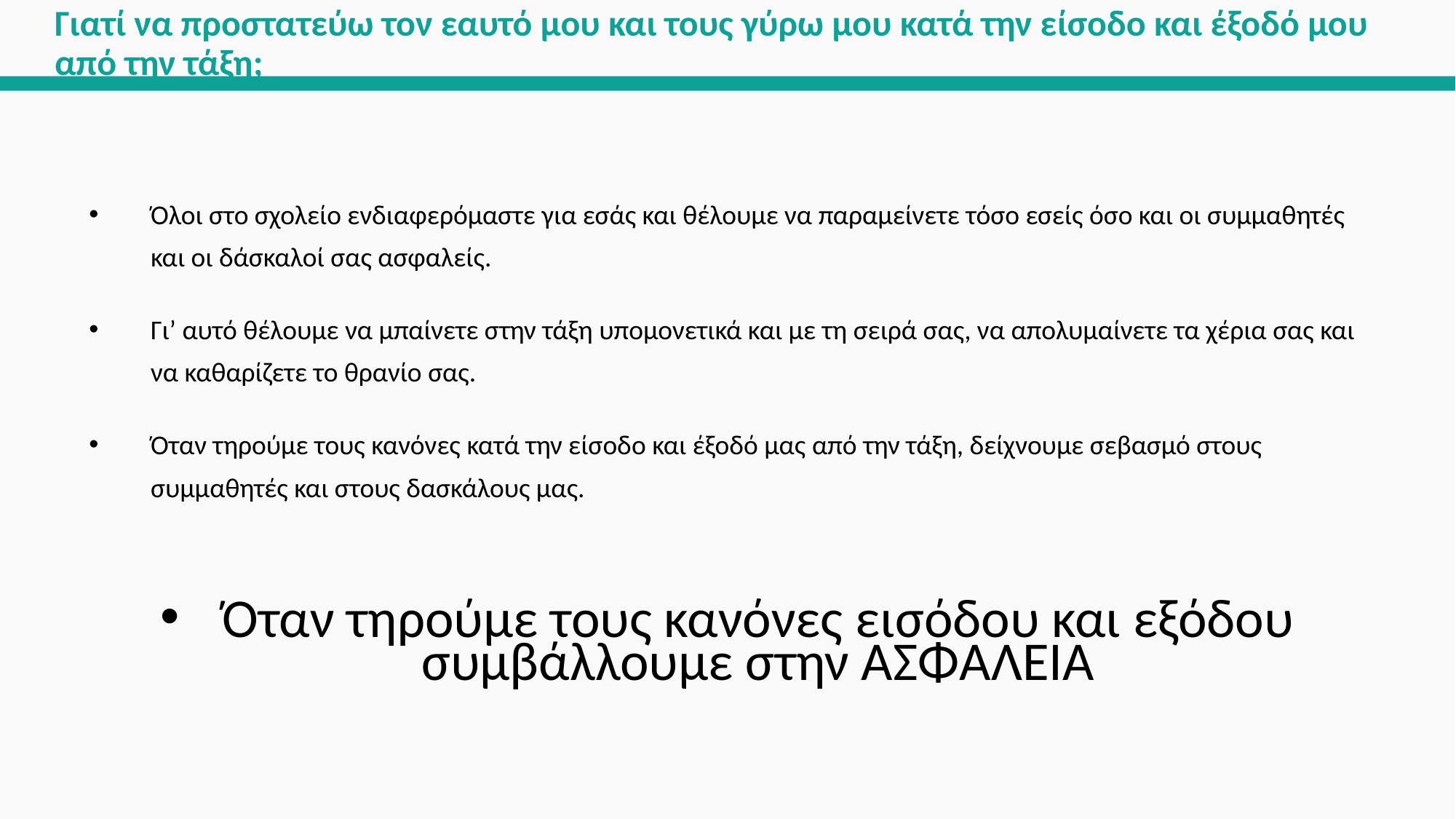

# Γιατί να προστατεύω τον εαυτό μου και τους γύρω μου κατά την είσοδο και έξοδό μου από την τάξη;
Όλοι στο σχολείο ενδιαφερόμαστε για εσάς και θέλουμε να παραμείνετε τόσο εσείς όσο και οι συμμαθητές και οι δάσκαλοί σας ασφαλείς.
Γι’ αυτό θέλουμε να μπαίνετε στην τάξη υπομονετικά και με τη σειρά σας, να απολυμαίνετε τα χέρια σας και να καθαρίζετε το θρανίο σας.
Όταν τηρούμε τους κανόνες κατά την είσοδο και έξοδό μας από την τάξη, δείχνουμε σεβασμό στους συμμαθητές και στους δασκάλους μας.

Όταν τηρούμε τους κανόνες εισόδου και εξόδου συμβάλλουμε στην ΑΣΦΑΛΕΙΑ